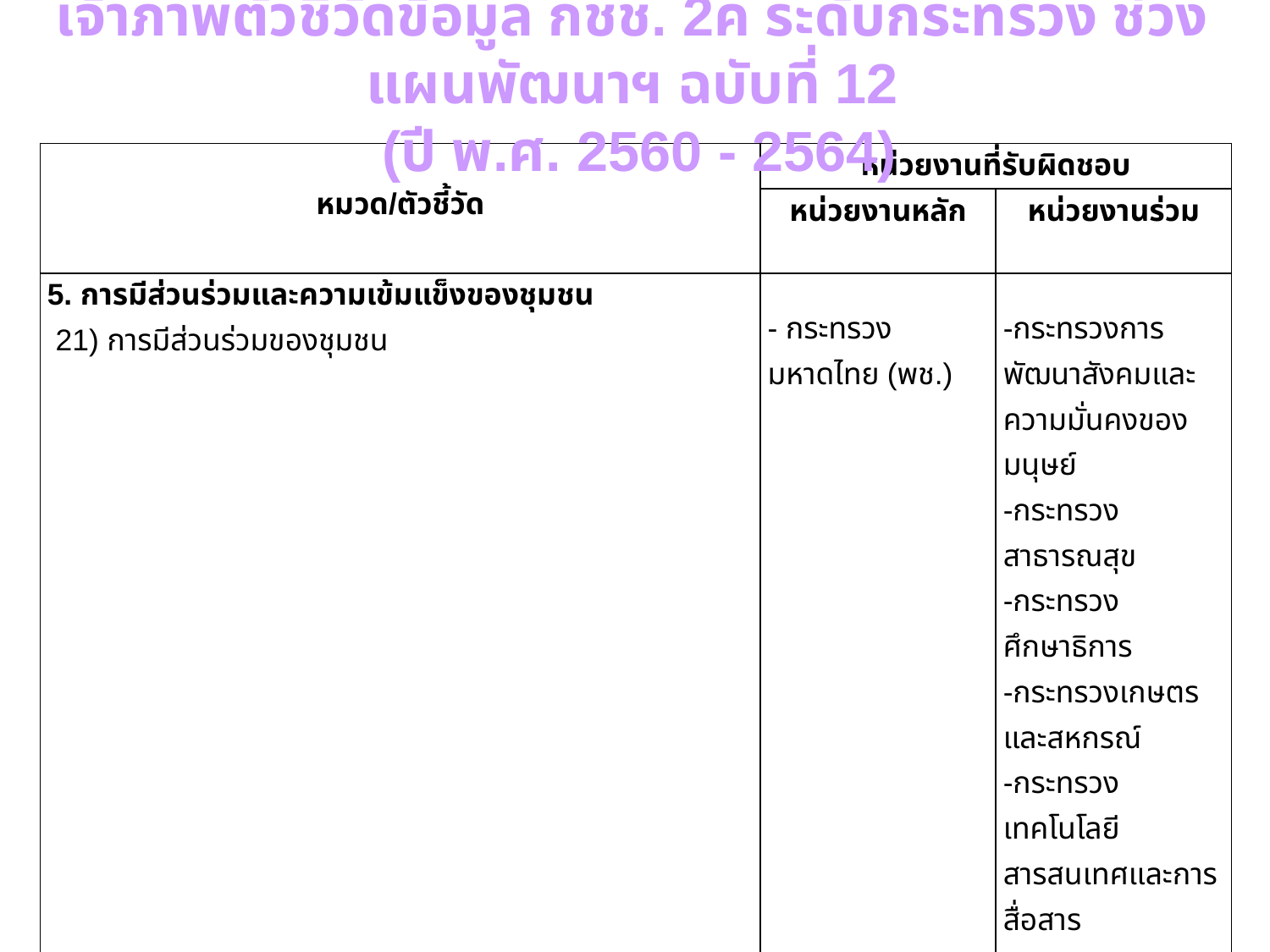

เจ้าภาพตัวชี้วัดข้อมูล กชช. 2ค ระดับกระทรวง ช่วงแผนพัฒนาฯ ฉบับที่ 12
 (ปี พ.ศ. 2560 - 2564)
| หมวด/ตัวชี้วัด | หน่วยงานที่รับผิดชอบ |  |
| --- | --- | --- |
|  | หน่วยงานหลัก | หน่วยงานร่วม |
| 5. การมีส่วนร่วมและความเข้มแข็งของชุมชน 21) การมีส่วนร่วมของชุมชน | - กระทรวงมหาดไทย (พช.) | -กระทรวงการพัฒนาสังคมและความมั่นคงของมนุษย์ -กระทรวงสาธารณสุข -กระทรวงศึกษาธิการ -กระทรวงเกษตรและสหกรณ์ -กระทรวงเทคโนโลยีสารสนเทศและการสื่อสาร -กระทรวงยุติธรรม -หน่วยบัญชาการทหารพัฒนา |
| 22) การรวมกลุ่มของชุมชน | - กระทรวงมหาดไทย (พช.) | -กระทรวงการพัฒนาสังคมและความมั่นคงของมนุษย์ -กระทรวงสาธารณสุข -กระทรวงศึกษาธิการ -กระทรวงเกษตรและสหกรณ์ -หน่วยบัญชาการทหารพัฒนา |